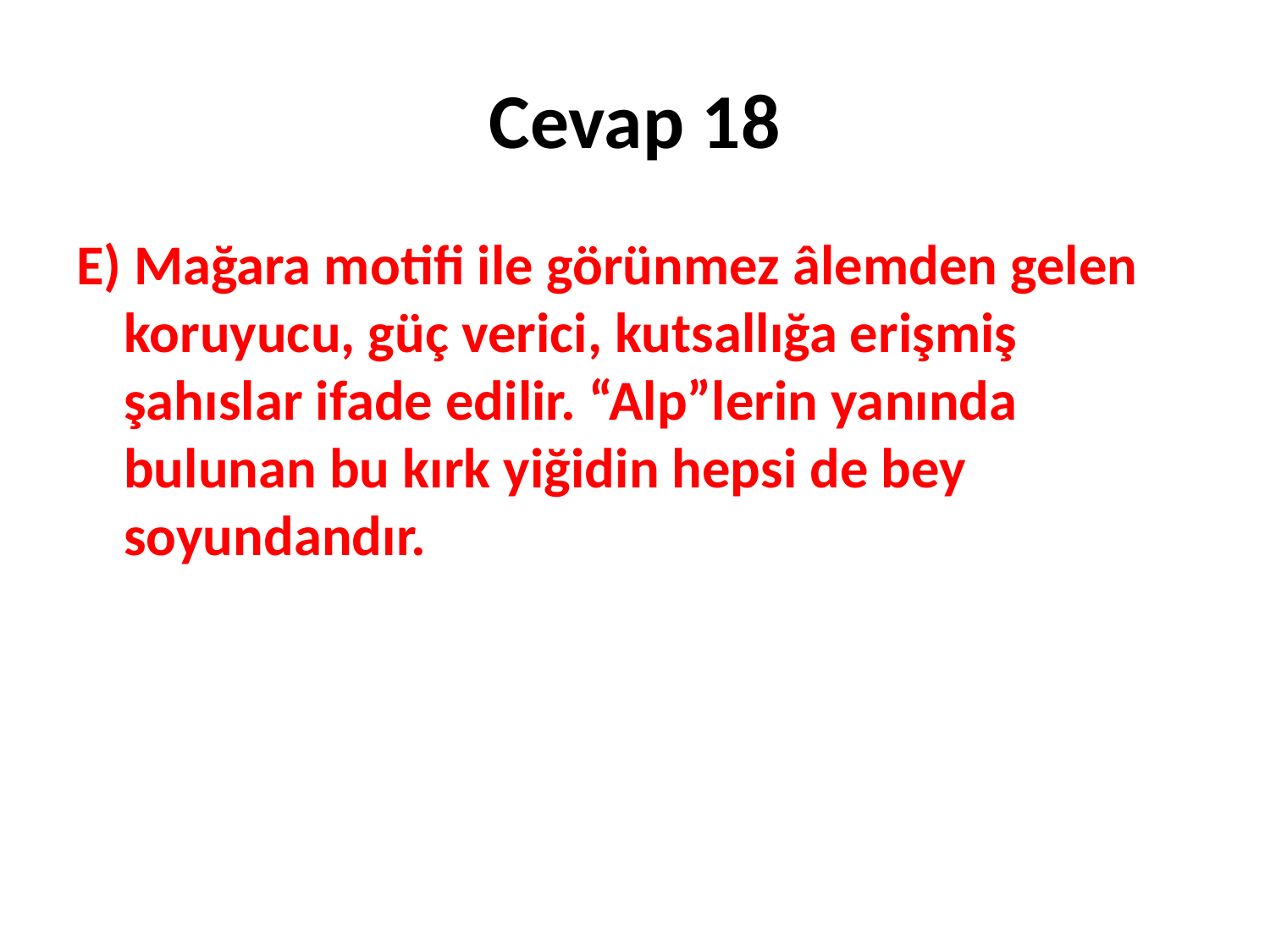

# Cevap 18
E) Mağara motifi ile görünmez âlemden gelen koruyucu, güç verici, kutsallığa erişmiş şahıslar ifade edilir. “Alp”lerin yanında bulunan bu kırk yiğidin hepsi de bey soyundandır.